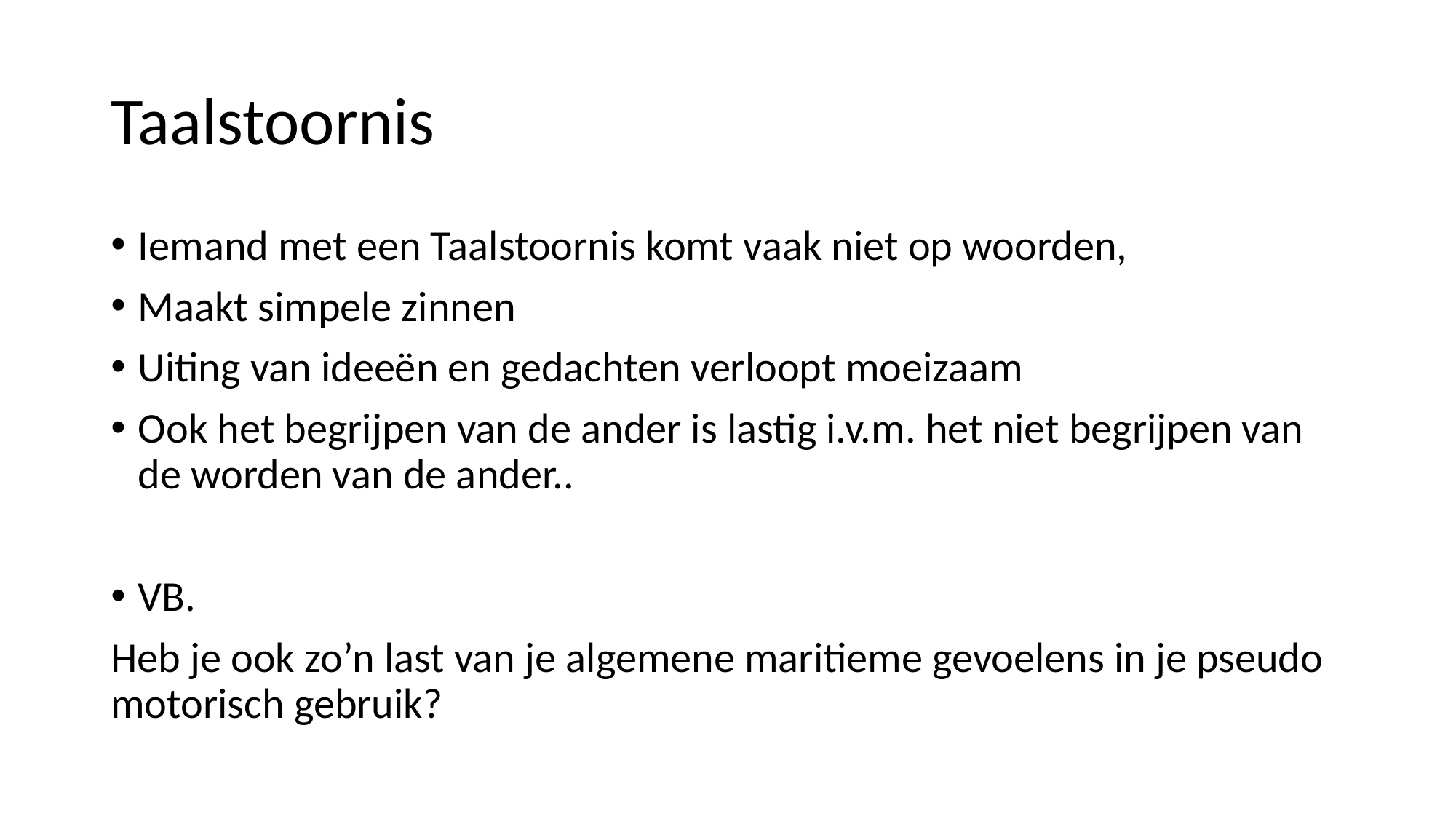

# Taalstoornis
Iemand met een Taalstoornis komt vaak niet op woorden,
Maakt simpele zinnen
Uiting van ideeën en gedachten verloopt moeizaam
Ook het begrijpen van de ander is lastig i.v.m. het niet begrijpen van de worden van de ander..

VB.
Heb je ook zo’n last van je algemene maritieme gevoelens in je pseudo motorisch gebruik?